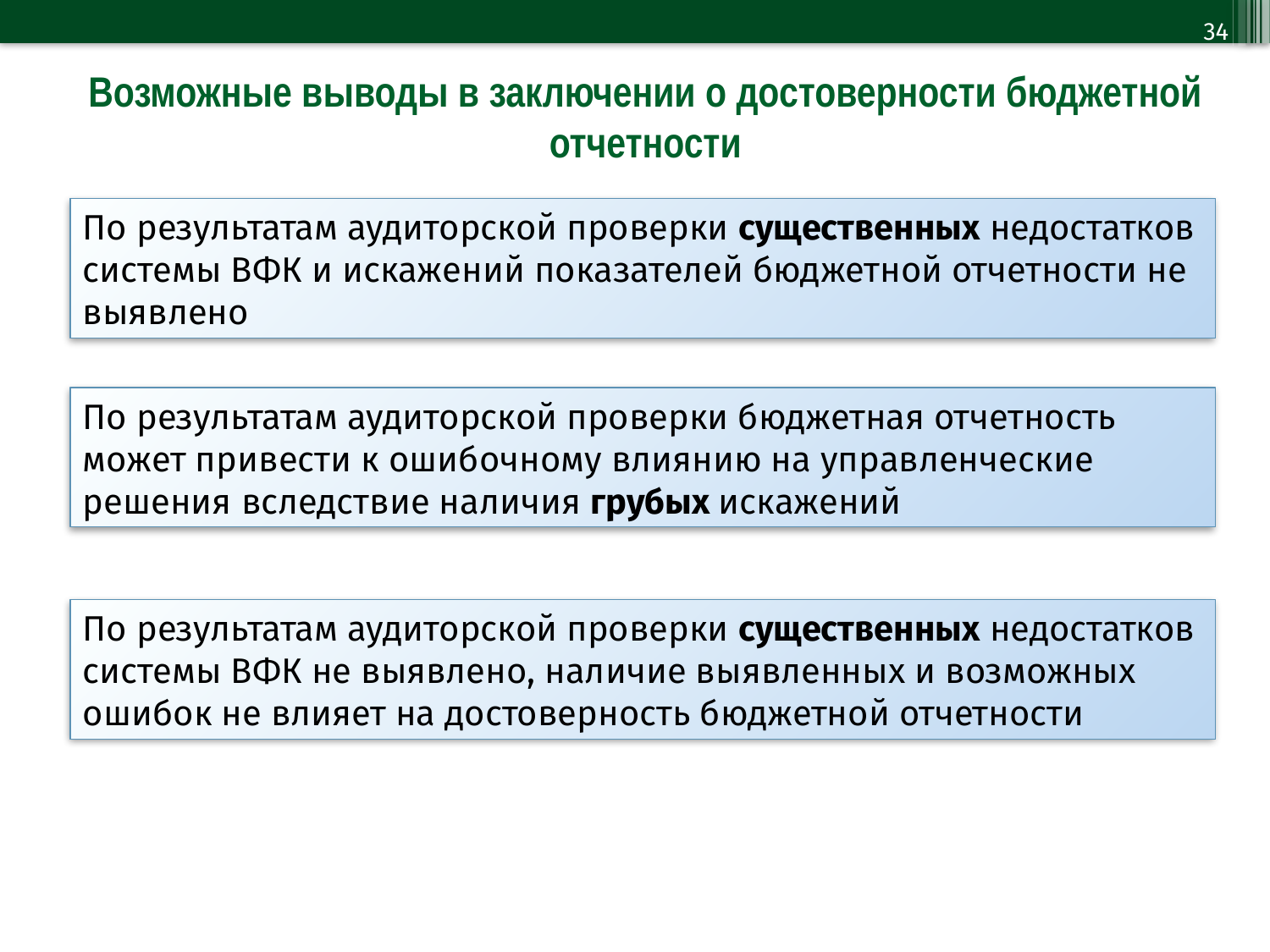

34
Возможные выводы в заключении о достоверности бюджетной
отчетности
По результатам аудиторской проверки существенных недостатков системы ВФК и искажений показателей бюджетной отчетности не выявлено
По результатам аудиторской проверки бюджетная отчетность может привести к ошибочному влиянию на управленческие решения вследствие наличия грубых искажений
По результатам аудиторской проверки существенных недостатков системы ВФК не выявлено, наличие выявленных и возможных ошибок не влияет на достоверность бюджетной отчетности